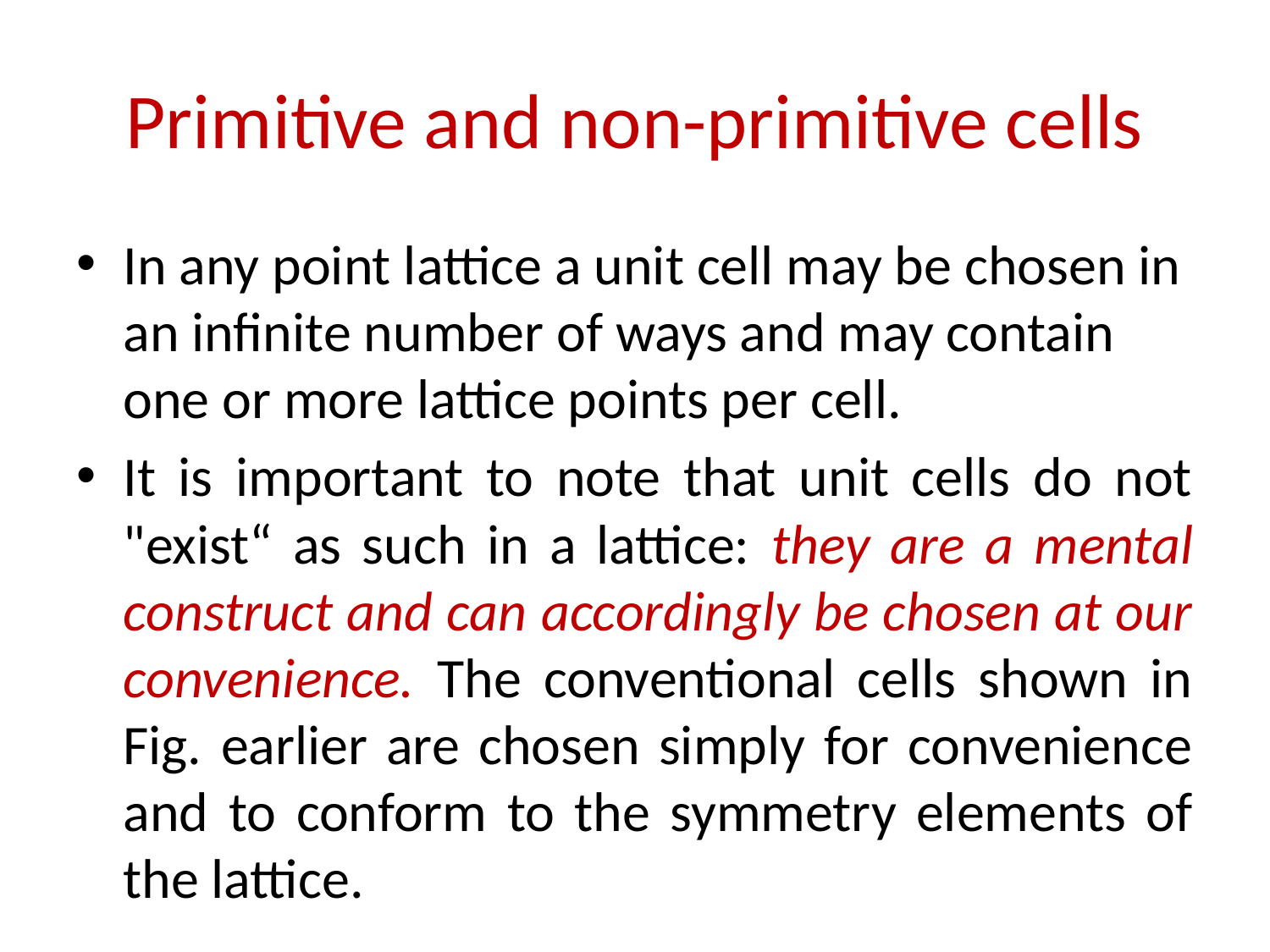

# Primitive and non-primitive cells
In any point lattice a unit cell may be chosen in an infinite number of ways and may contain one or more lattice points per cell.
It is important to note that unit cells do not "exist“ as such in a lattice: they are a mental construct and can accordingly be chosen at our convenience. The conventional cells shown in Fig. earlier are chosen simply for convenience and to conform to the symmetry elements of the lattice.